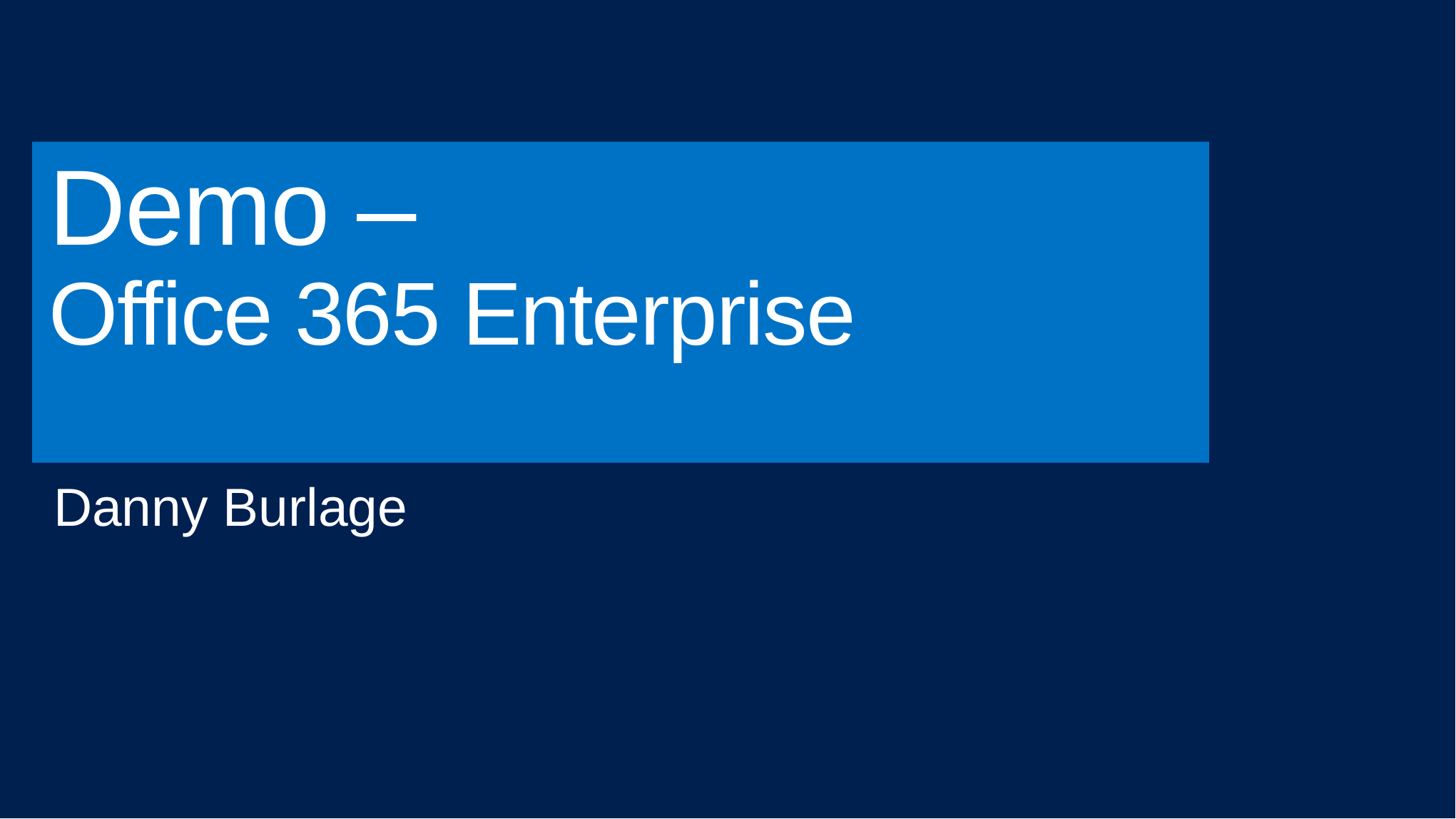

# Demo – Office 365 Enterprise
Danny Burlage